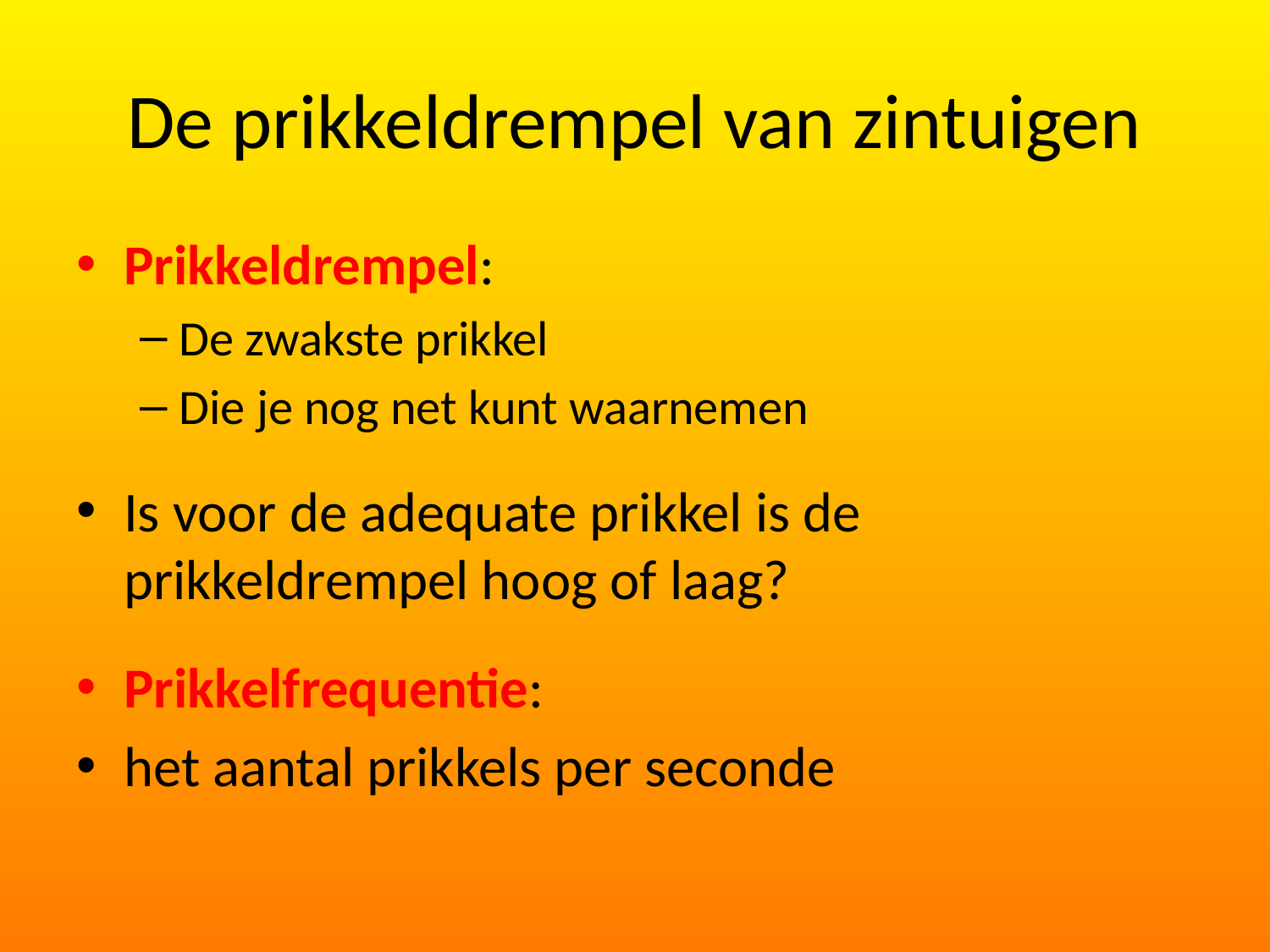

# De prikkeldrempel van zintuigen
Prikkeldrempel:
De zwakste prikkel
Die je nog net kunt waarnemen

Is voor de adequate prikkel is de prikkeldrempel hoog of laag?

Prikkelfrequentie:
het aantal prikkels per seconde